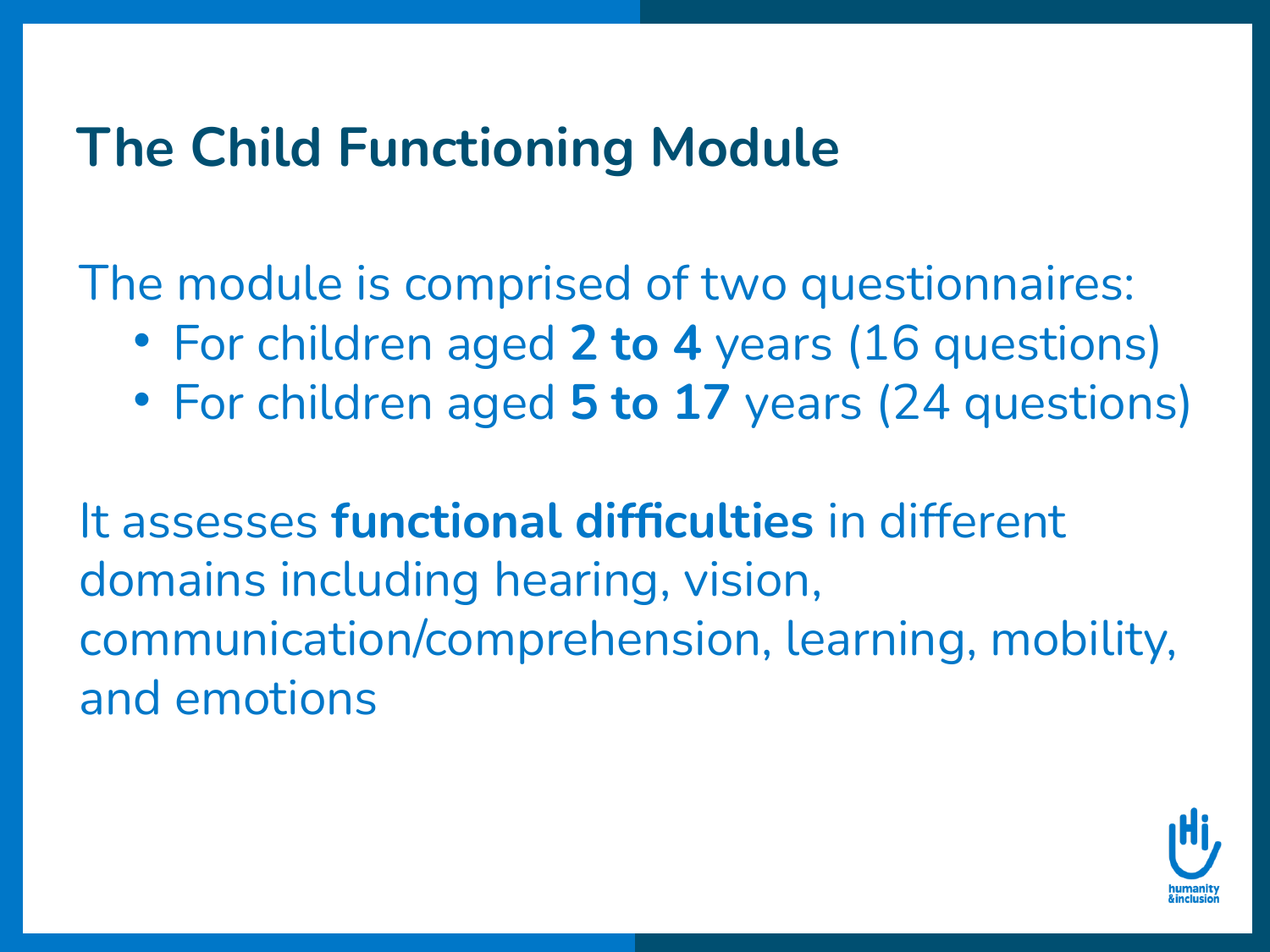

# The Child Functioning Module
The module is comprised of two questionnaires:
For children aged 2 to 4 years (16 questions)
For children aged 5 to 17 years (24 questions)

It assesses functional difficulties in different domains including hearing, vision, communication/comprehension, learning, mobility, and emotions